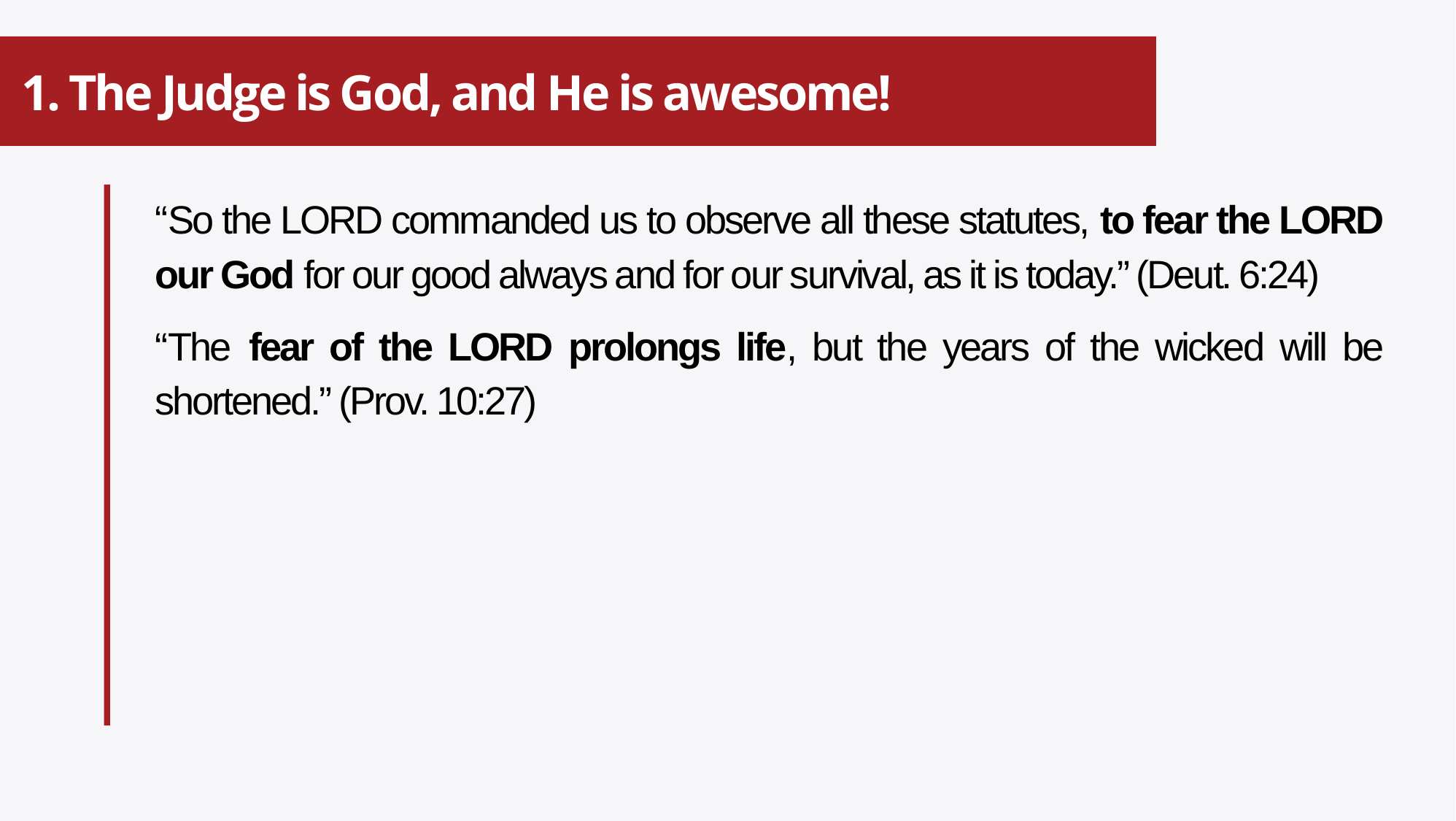

# 1. The Judge is God, and He is awesome!
“So the LORD commanded us to observe all these statutes, to fear the LORD our God for our good always and for our survival, as it is today.” (Deut. 6:24)
“The fear of the LORD prolongs life, but the years of the wicked will be shortened.” (Prov. 10:27)